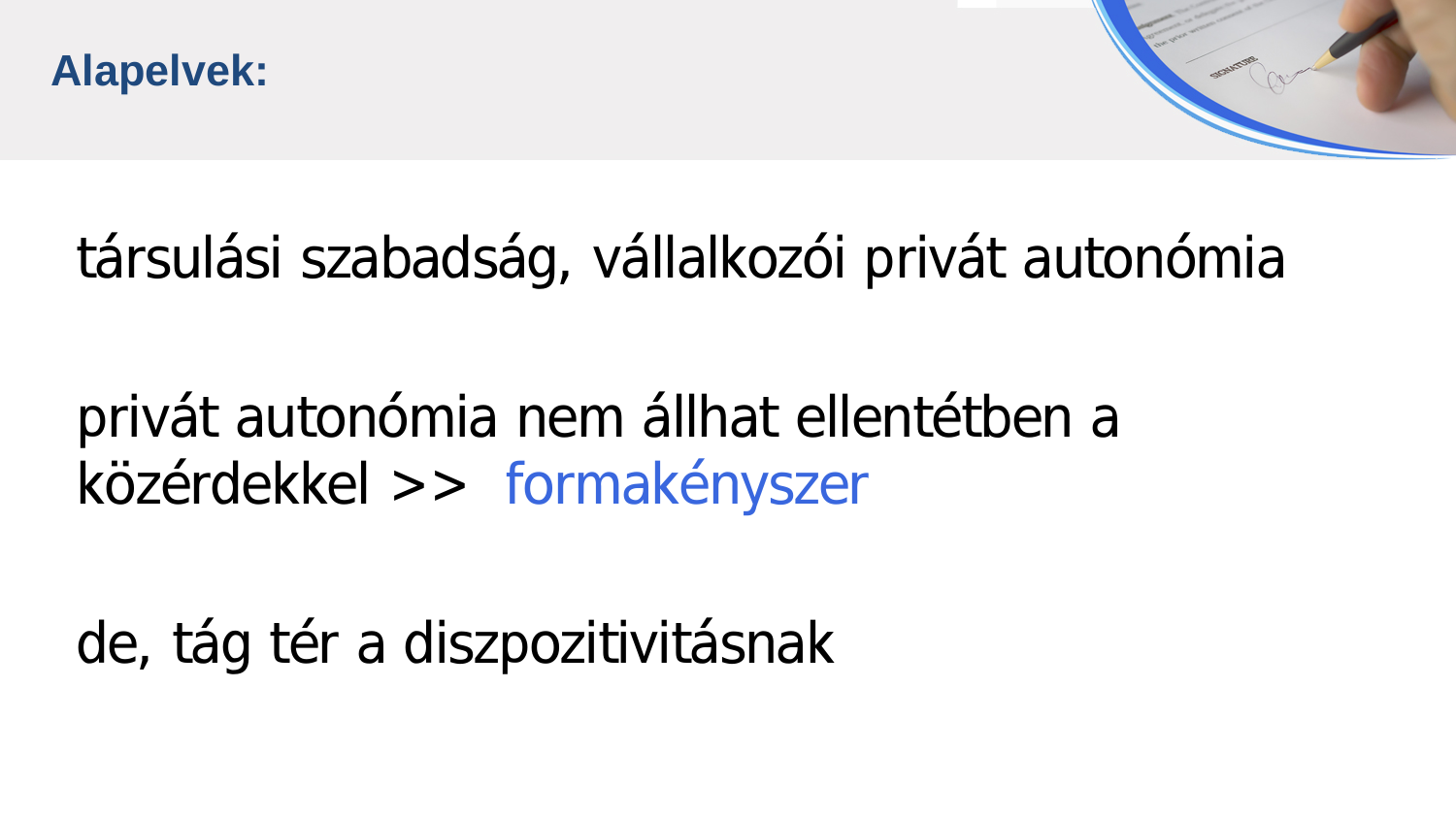

Alapelvek:

társulási szabadság, vállalkozói privát autonómia

privát autonómia nem állhat ellentétben a
közérdekkel >>  formakényszer

de, tág tér a diszpozitivitásnak